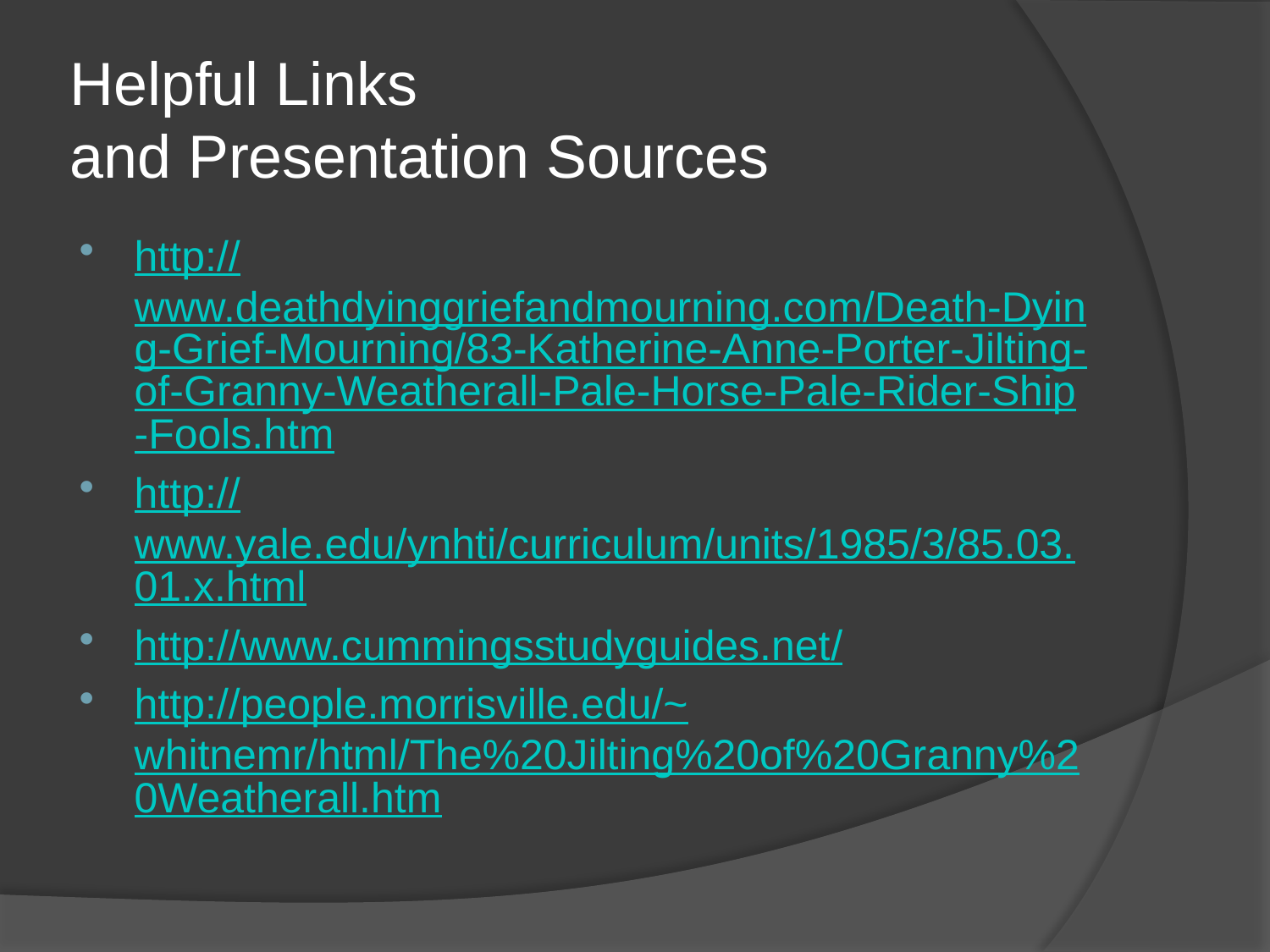

# Helpful Links and Presentation Sources
http://www.deathdyinggriefandmourning.com/Death-Dying-Grief-Mourning/83-Katherine-Anne-Porter-Jilting-of-Granny-Weatherall-Pale-Horse-Pale-Rider-Ship-Fools.htm
http://www.yale.edu/ynhti/curriculum/units/1985/3/85.03.01.x.html
http://www.cummingsstudyguides.net/
http://people.morrisville.edu/~whitnemr/html/The%20Jilting%20of%20Granny%20Weatherall.htm